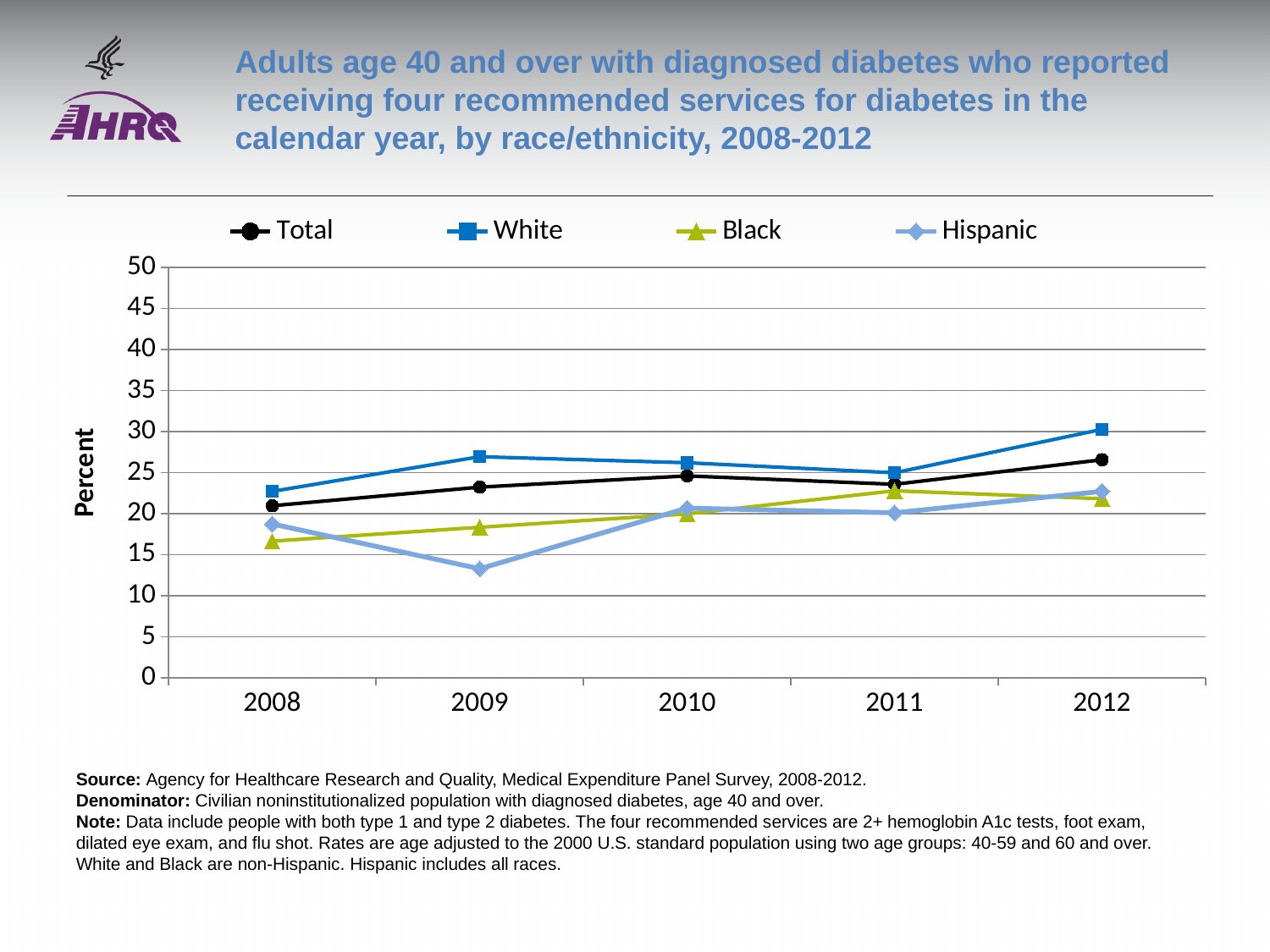

# Adults age 40 and over with diagnosed diabetes who reported receiving four recommended services for diabetes in the calendar year, by race/ethnicity, 2008-2012

### Chart

| Category | Total | White | Black | Hispanic |
|---|---|---|---|---|
| 2008 | 20.9501 | 22.6982 | 16.6378 | 18.7267 |
| 2009 | 23.2162 | 26.9269 | 18.3248 | 13.2738 |
| 2010 | 24.5908 | 26.1921 | 19.9573 | 20.6601 |
| 2011 | 23.5587 | 24.9652 | 22.7706 | 20.0856 |
| 2012 | 26.5551 | 30.2543 | 21.8011 | 22.702 |
Source: Agency for Healthcare Research and Quality, Medical Expenditure Panel Survey, 2008-2012.
Denominator: Civilian noninstitutionalized population with diagnosed diabetes, age 40 and over.
Note: Data include people with both type 1 and type 2 diabetes. The four recommended services are 2+ hemoglobin A1c tests, foot exam, dilated eye exam, and flu shot. Rates are age adjusted to the 2000 U.S. standard population using two age groups: 40-59 and 60 and over. White and Black are non-Hispanic. Hispanic includes all races.